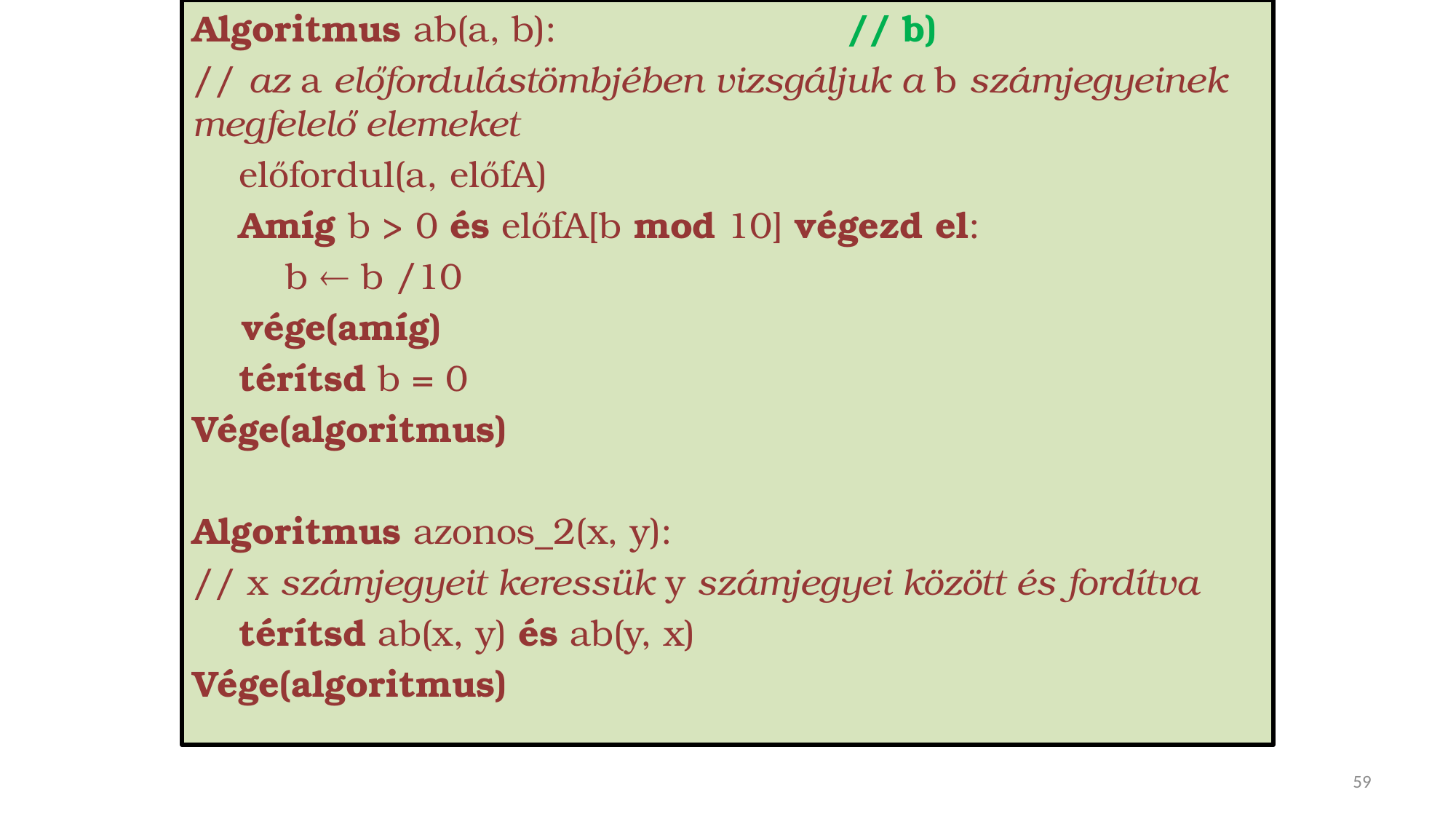

Algoritmus ab(a, b):			// b)
// az a előfordulástömbjében vizsgáljuk a b számjegyeinek megfelelő elemeket
    előfordul(a, előfA)
    Amíg b > 0 és előfA[b mod 10] végezd el:
        b ← b /10
    vége(amíg)
    térítsd b = 0
Vége(algoritmus)

Algoritmus azonos_2(x, y):
// x számjegyeit keressük y számjegyei között és fordítva
    térítsd ab(x, y) és ab(y, x)
Vége(algoritmus)
59